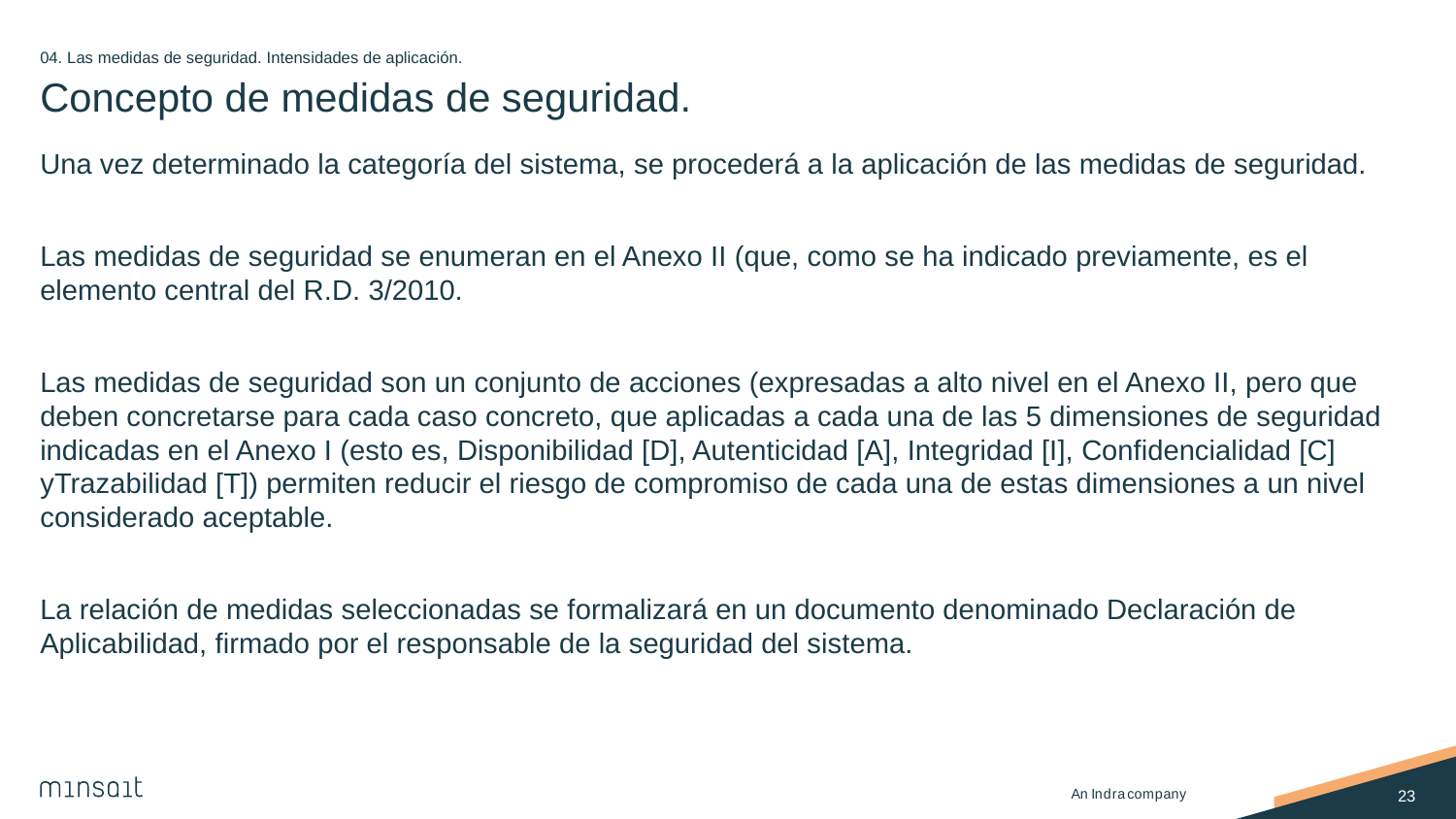

04. Las medidas de seguridad. Intensidades de aplicación.
# Concepto de medidas de seguridad.
Una vez determinado la categoría del sistema, se procederá a la aplicación de las medidas de seguridad.

Las medidas de seguridad se enumeran en el Anexo II (que, como se ha indicado previamente, es el elemento central del R.D. 3/2010.

Las medidas de seguridad son un conjunto de acciones (expresadas a alto nivel en el Anexo II, pero que deben concretarse para cada caso concreto, que aplicadas a cada una de las 5 dimensiones de seguridad indicadas en el Anexo I (esto es, Disponibilidad [D], Autenticidad [A], Integridad [I], Confidencialidad [C] yTrazabilidad [T]) permiten reducir el riesgo de compromiso de cada una de estas dimensiones a un nivel considerado aceptable.

La relación de medidas seleccionadas se formalizará en un documento denominado Declaración de Aplicabilidad, firmado por el responsable de la seguridad del sistema.